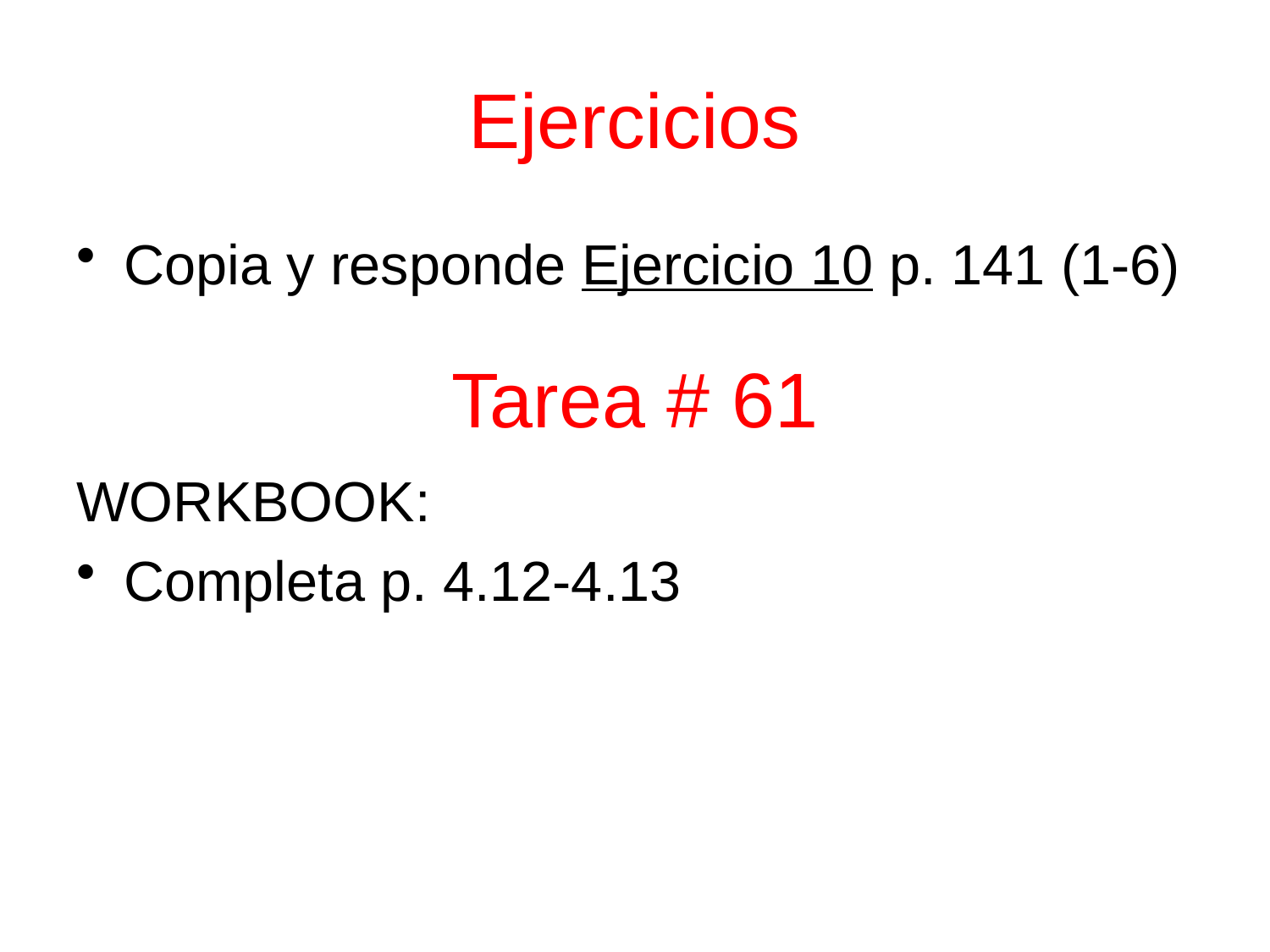

# Ejercicios
Copia y responde Ejercicio 10 p. 141 (1-6)

WORKBOOK:
Completa p. 4.12-4.13
Tarea # 61